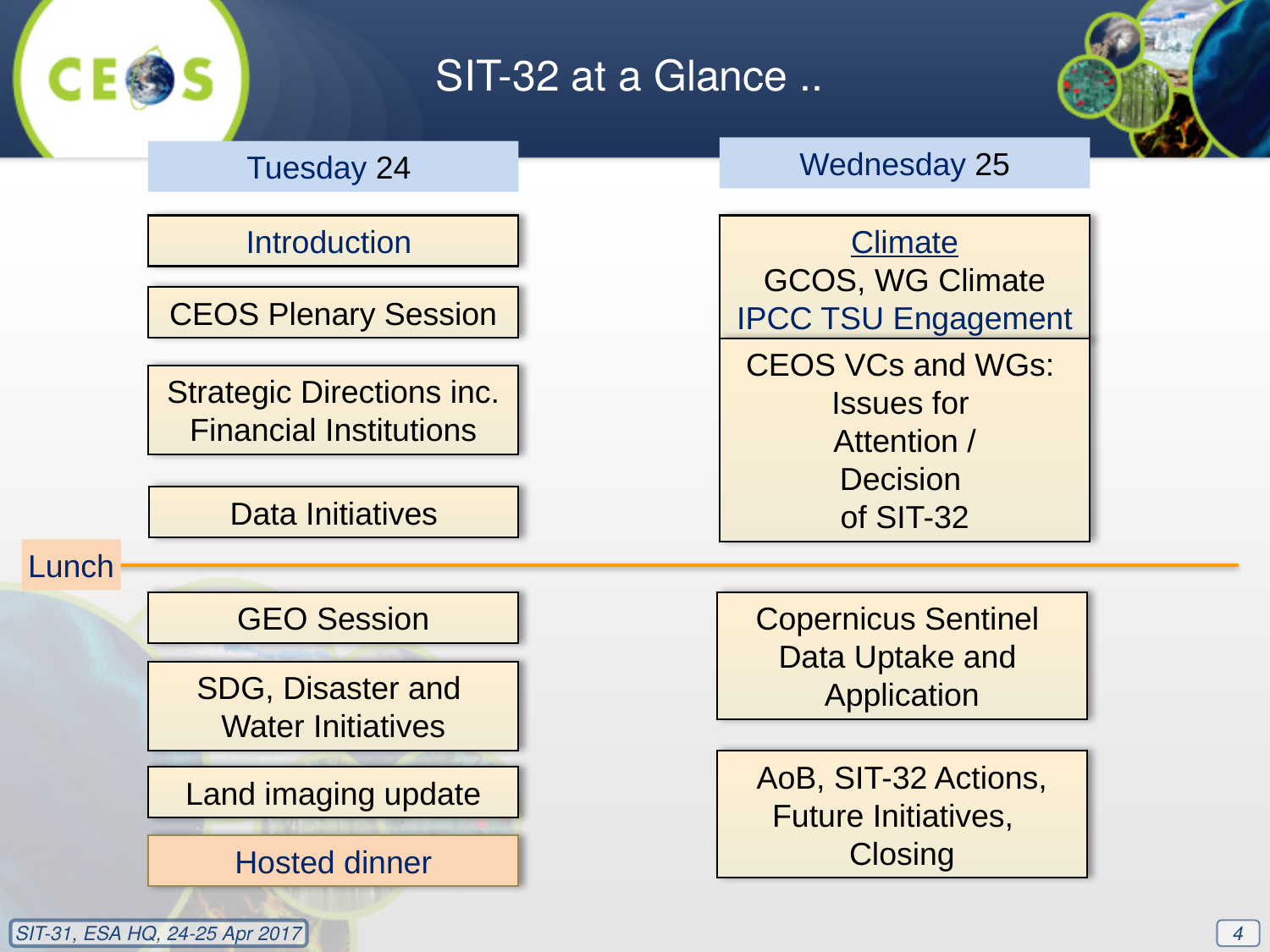

SIT-32 at a Glance ..
Wednesday 25
Tuesday 24
Introduction
Climate
GCOS, WG Climate
IPCC TSU Engagement
CEOS Plenary Session
CEOS VCs and WGs:
Issues for
Attention /
Decision
of SIT-32
Strategic Directions inc.
Financial Institutions
Data Initiatives
Lunch
GEO Session
Copernicus Sentinel
Data Uptake and
Application
SDG, Disaster and
Water Initiatives
AoB, SIT-32 Actions,
Future Initiatives,
Closing
Land imaging update
Hosted dinner
4